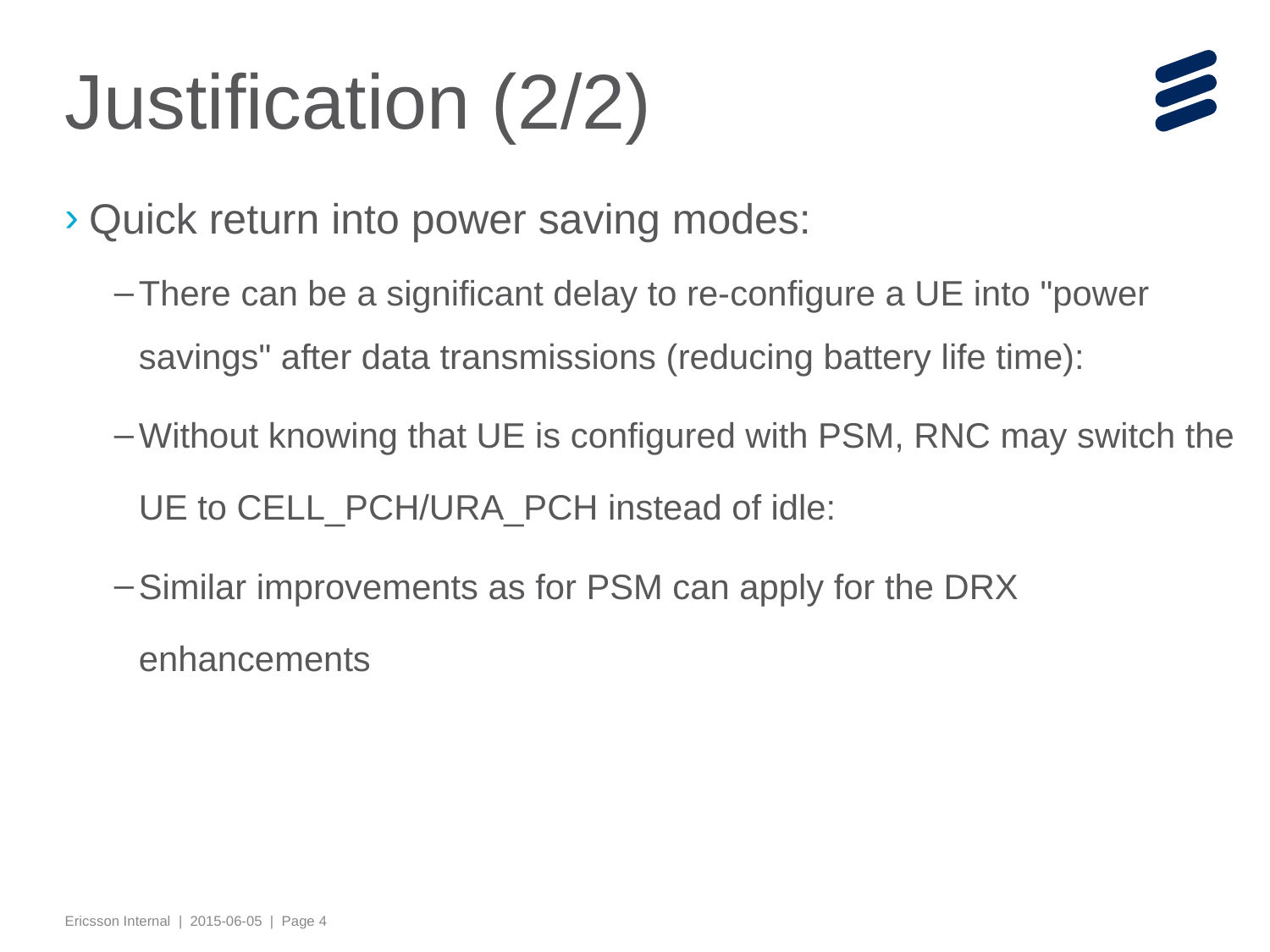

# Justification (2/2)
Quick return into power saving modes:
There can be a significant delay to re-configure a UE into "power savings" after data transmissions (reducing battery life time):
Without knowing that UE is configured with PSM, RNC may switch the UE to CELL_PCH/URA_PCH instead of idle:
Similar improvements as for PSM can apply for the DRX enhancements